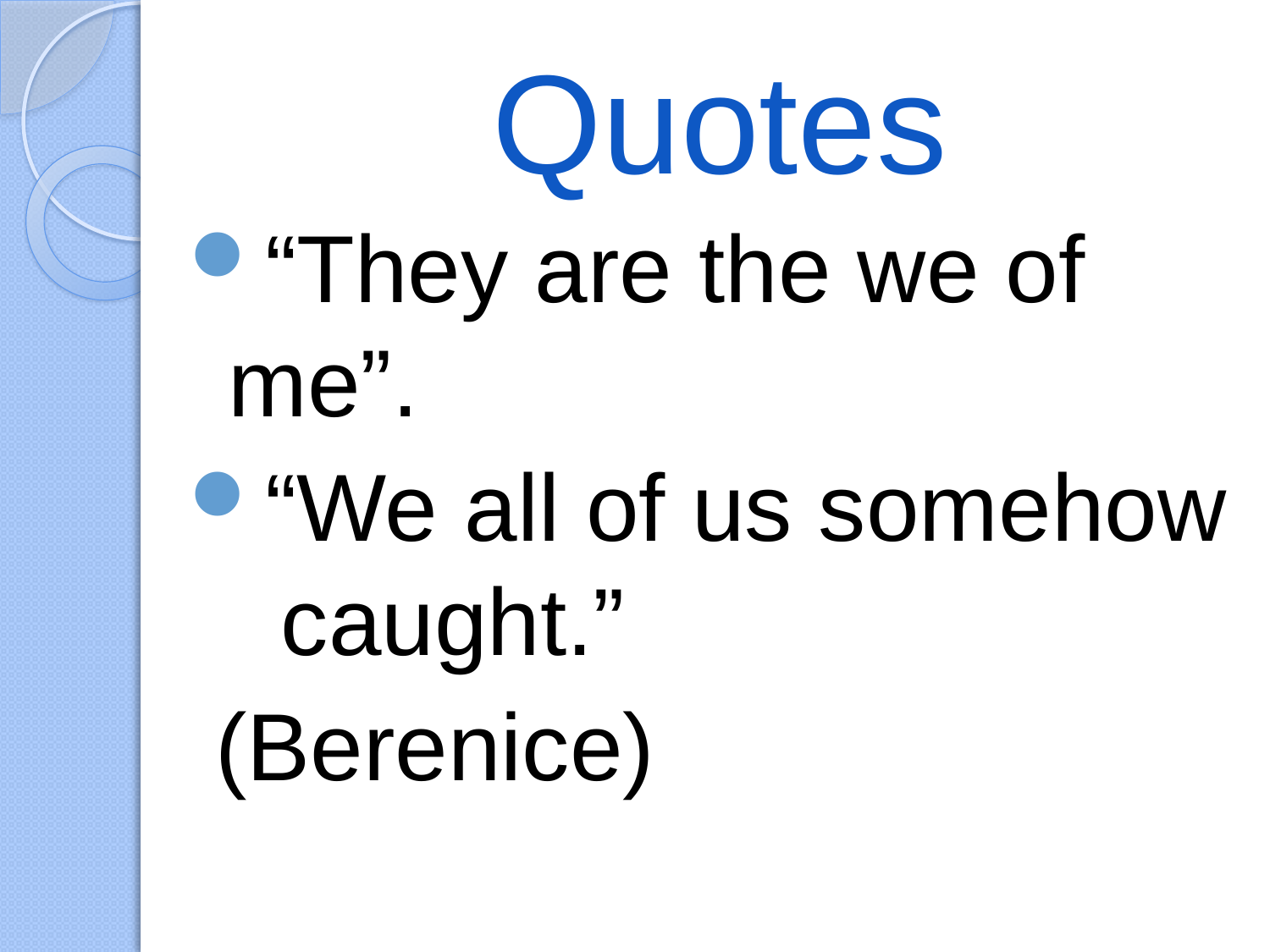

# Quotes
“They are the we of me”.
“We all of us somehow   caught.”
 (Berenice)